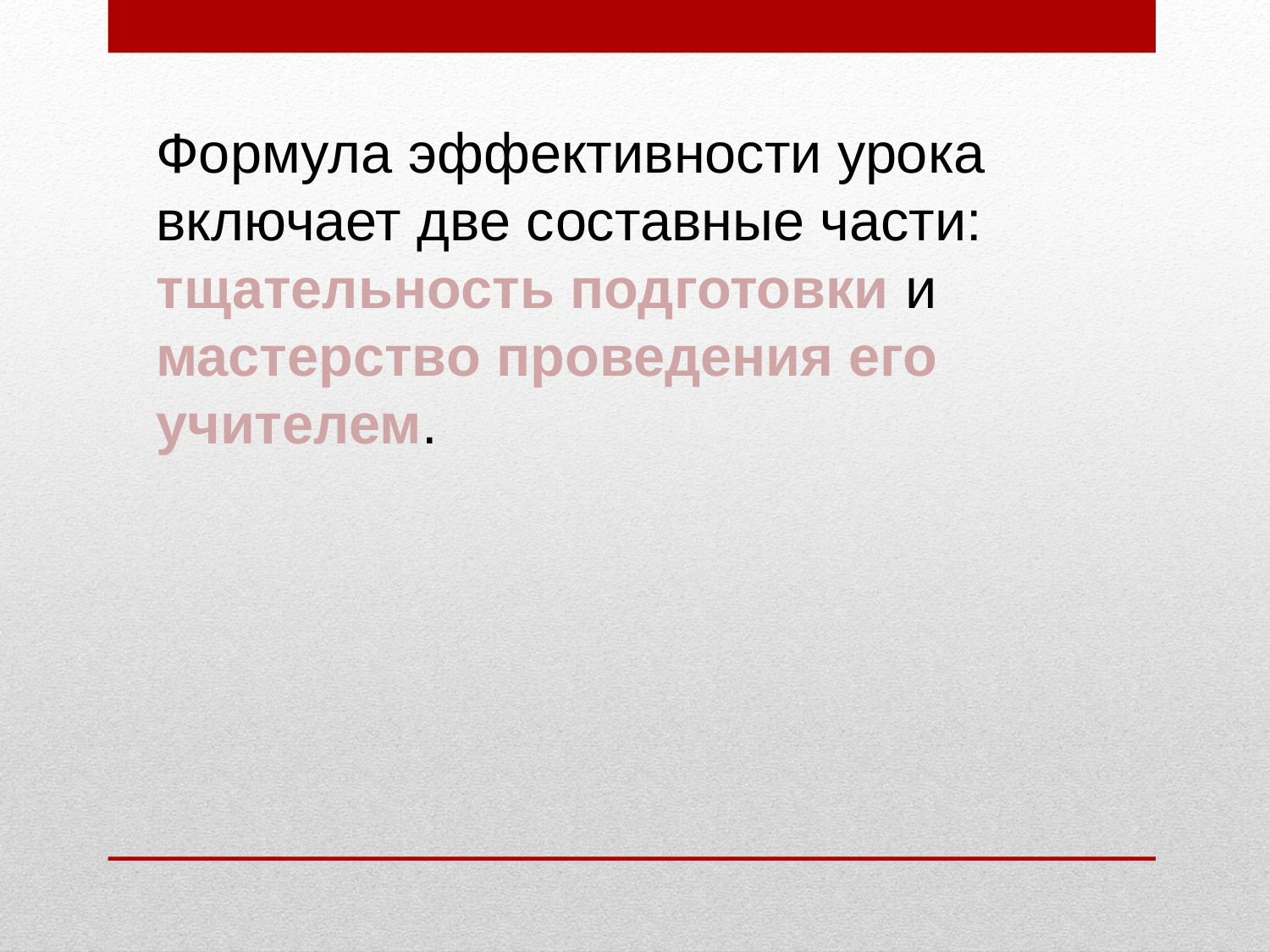

Формула эффективности урока включает две составные части:
тщательность подготовки и мастерство проведения его учителем.